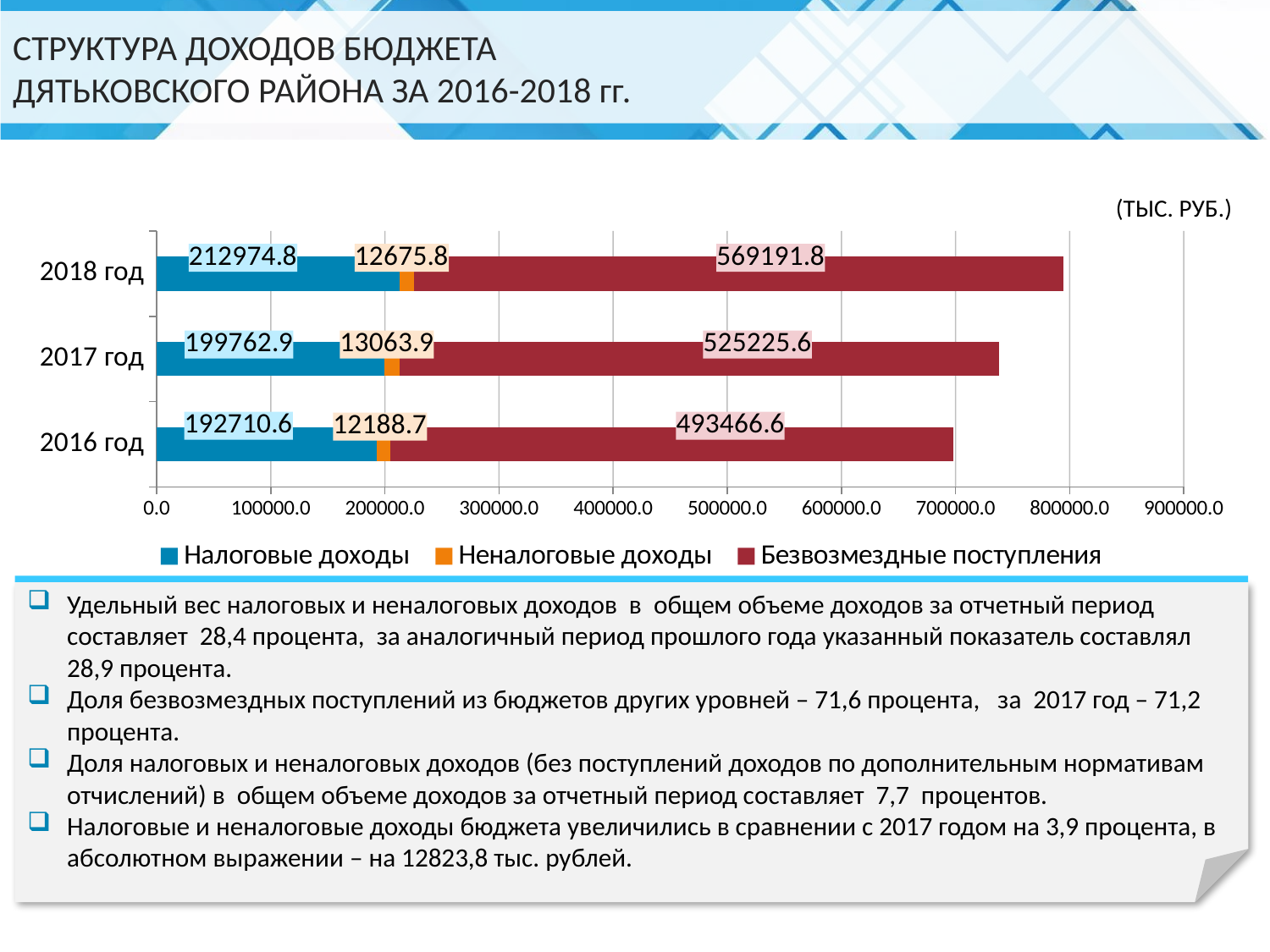

# СТРУКТУРА ДОХОДОВ БЮДЖЕТА ДЯТЬКОВСКОГО РАЙОНА ЗА 2016-2018 гг.
(ТЫС. РУБ.)

### Chart

| Category | Налоговые доходы  | Неналоговые доходы  | Безвозмездные поступления |
|---|---|---|---|
| 2016 год | 192710.57267 | 12188.655320000023 | 493466.58854 |
| 2017 год | 199762.93362 | 13063.893310000003 | 525225.56151 |
| 2018 год | 212974.77666 | 12675.80127000001 | 569191.7636599999 |
Удельный вес налоговых и неналоговых доходов  в  общем объеме доходов за отчетный период составляет  28,4 процента,  за аналогичный период прошлого года указанный показатель составлял  28,9 процента.
Доля безвозмездных поступлений из бюджетов других уровней – 71,6 процента,   за  2017 год – 71,2 процента.
Доля налоговых и неналоговых доходов (без поступлений доходов по дополнительным нормативам отчислений) в  общем объеме доходов за отчетный период составляет  7,7  процентов.
Налоговые и неналоговые доходы бюджета увеличились в сравнении с 2017 годом на 3,9 процента, в абсолютном выражении – на 12823,8 тыс. рублей.